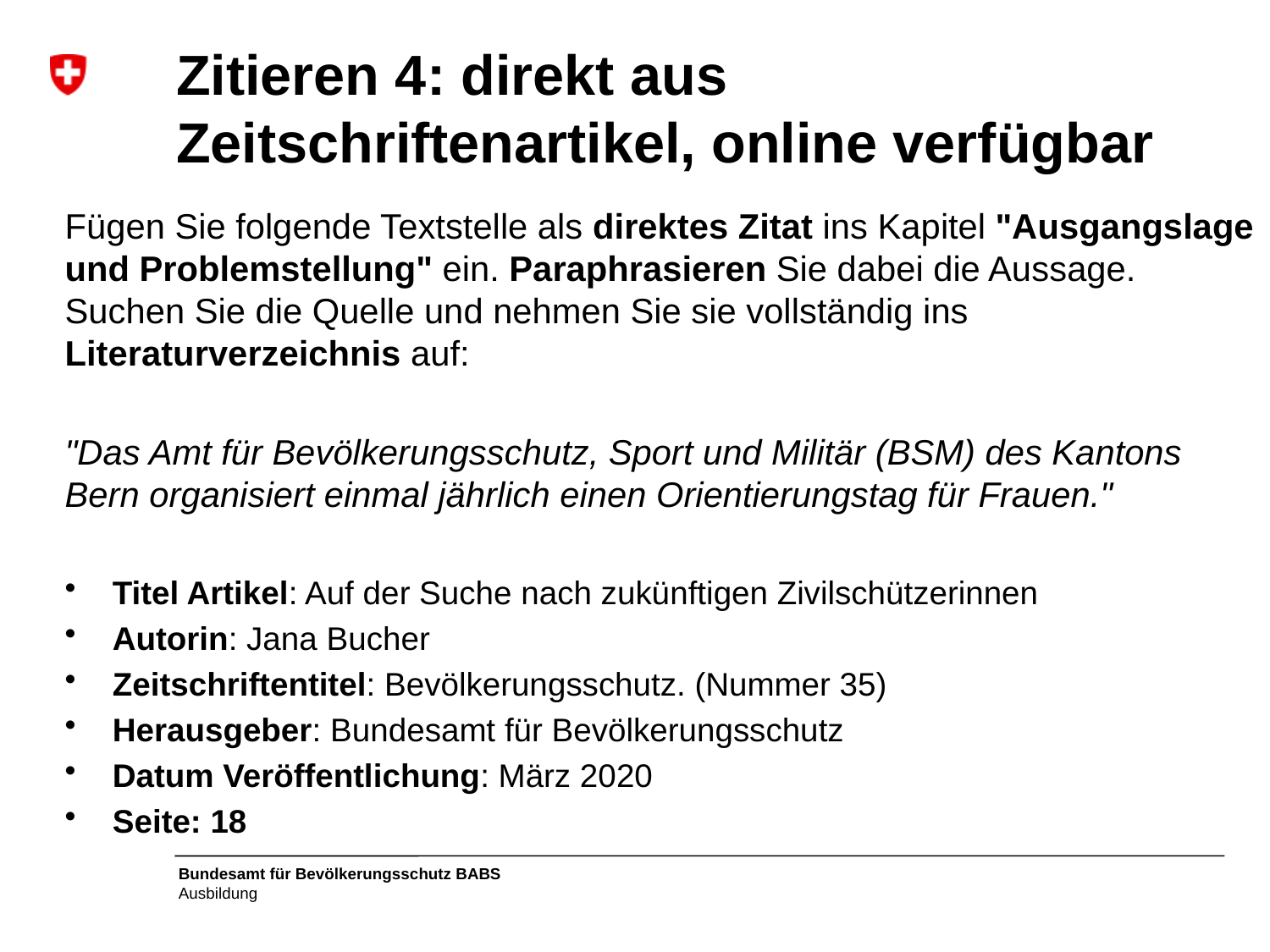

# Zitieren 4: direkt aus Zeitschriftenartikel, online verfügbar
Fügen Sie folgende Textstelle als direktes Zitat ins Kapitel "Ausgangslage und Problemstellung" ein. Paraphrasieren Sie dabei die Aussage. Suchen Sie die Quelle und nehmen Sie sie vollständig ins Literaturverzeichnis auf:

"Das Amt für Bevölkerungsschutz, Sport und Militär (BSM) des Kantons Bern organisiert einmal jährlich einen Orientierungstag für Frauen."

Titel Artikel: Auf der Suche nach zukünftigen Zivilschützerinnen
Autorin: Jana Bucher
Zeitschriftentitel: Bevölkerungsschutz. (Nummer 35)
Herausgeber: Bundesamt für Bevölkerungsschutz
Datum Veröffentlichung: März 2020
Seite: 18